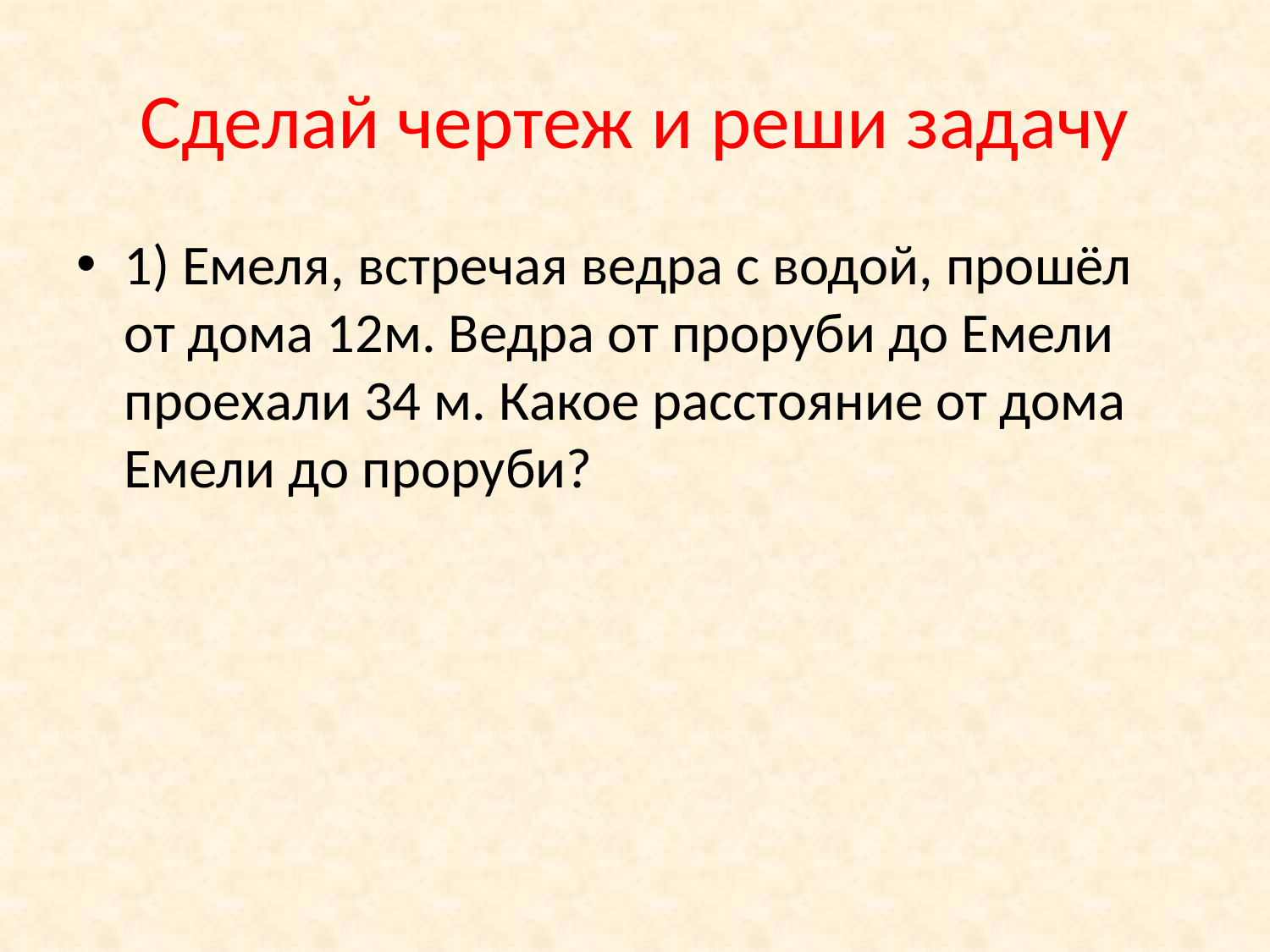

# Сделай чертеж и реши задачу
1) Емеля, встречая ведра с водой, прошёл от дома 12м. Ведра от проруби до Емели проехали 34 м. Какое расстояние от дома Емели до проруби?